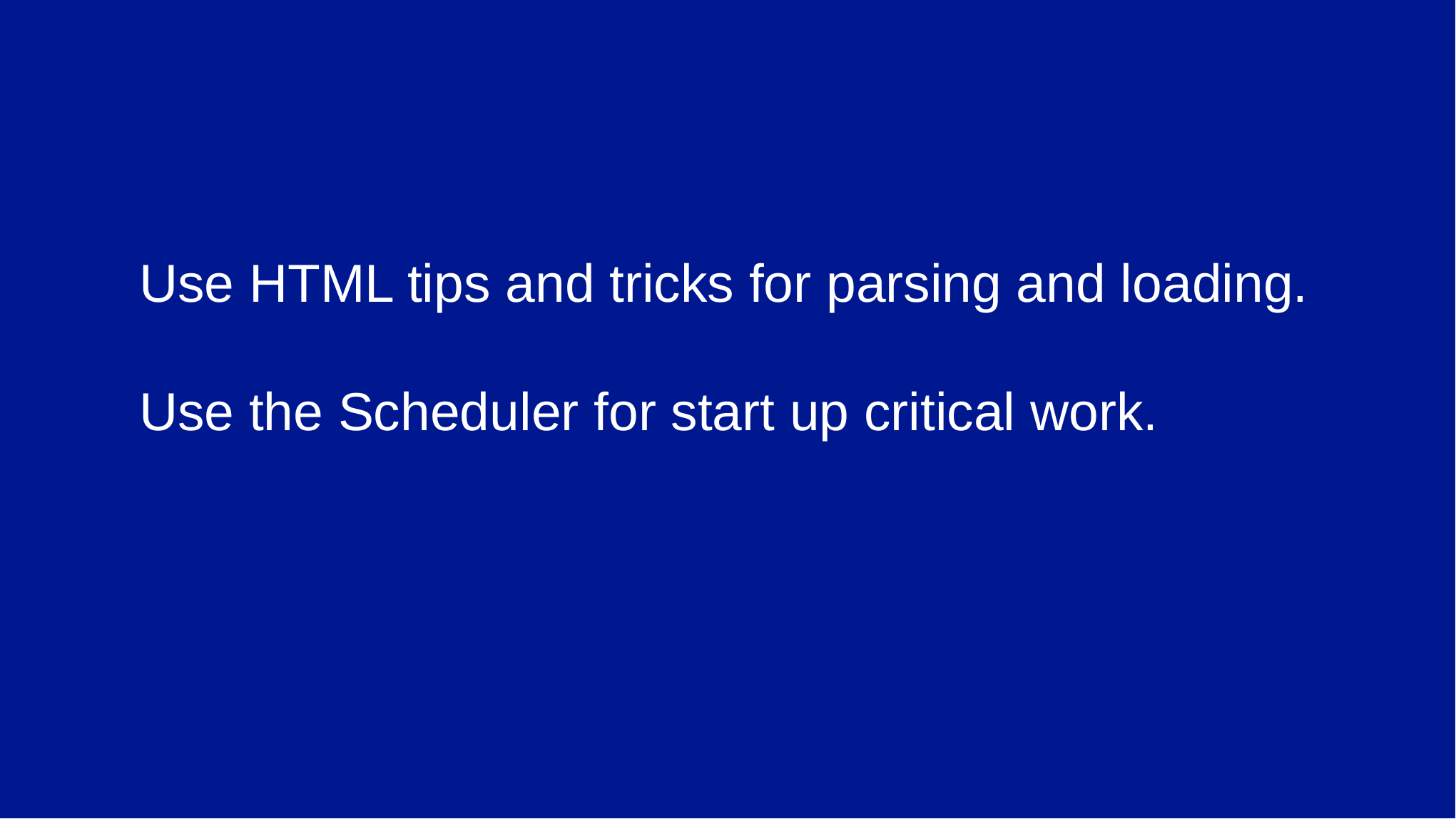

# Use HTML tips and tricks for parsing and loading. Use the Scheduler for start up critical work.